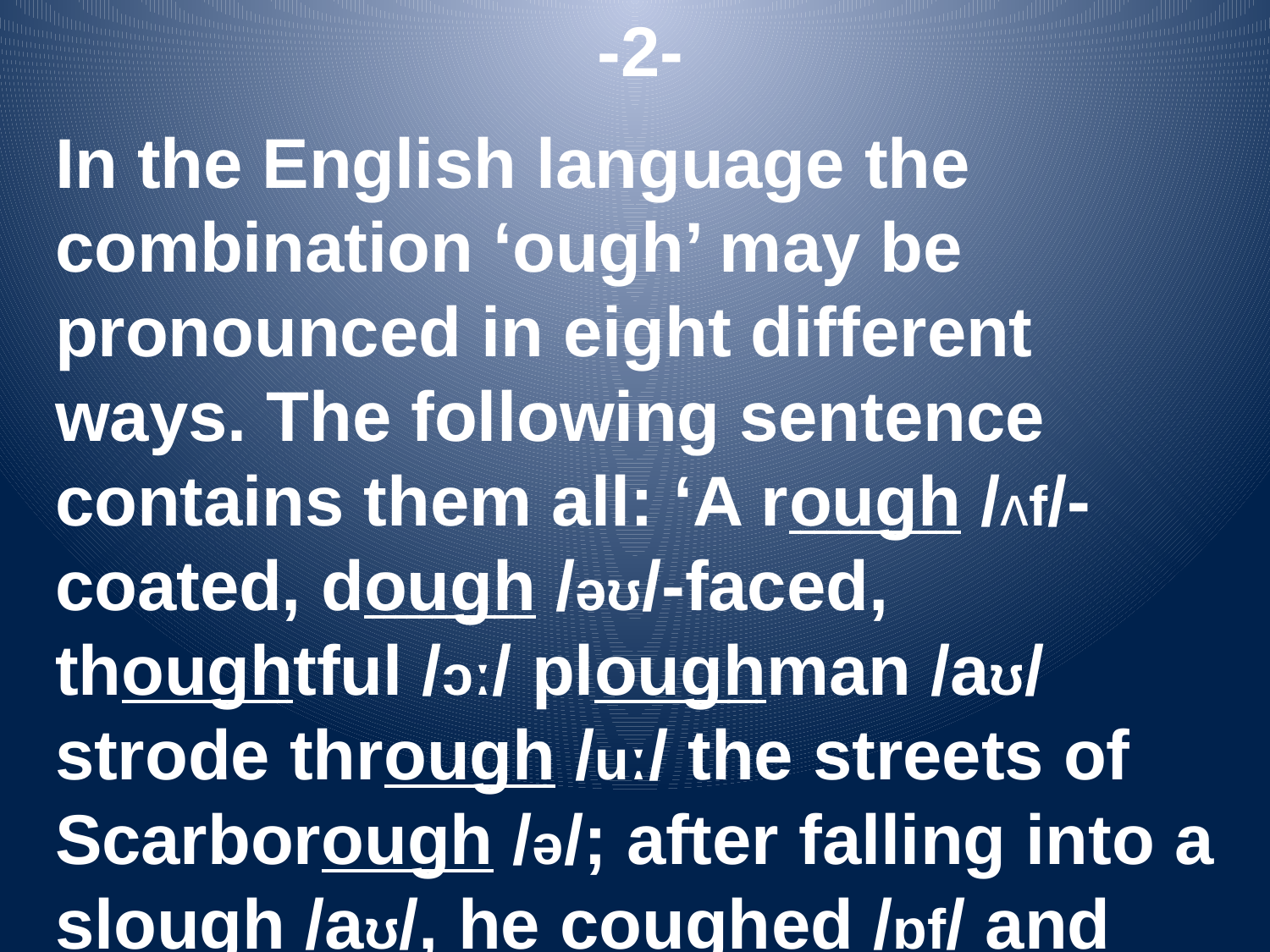

-2-

In the English language the combination ‘ough’ may be pronounced in eight different ways. The following sentence contains them all: ‘A rough /ʌf/-coated, dough /əʊ/-faced, thoughtful /ɔː/ ploughman /aʊ/ strode through /uː/ the streets of Scarborough /ə/; after falling into a slough /aʊ/, he coughed /ɒf/ and hiccoughed /ʌp/.’